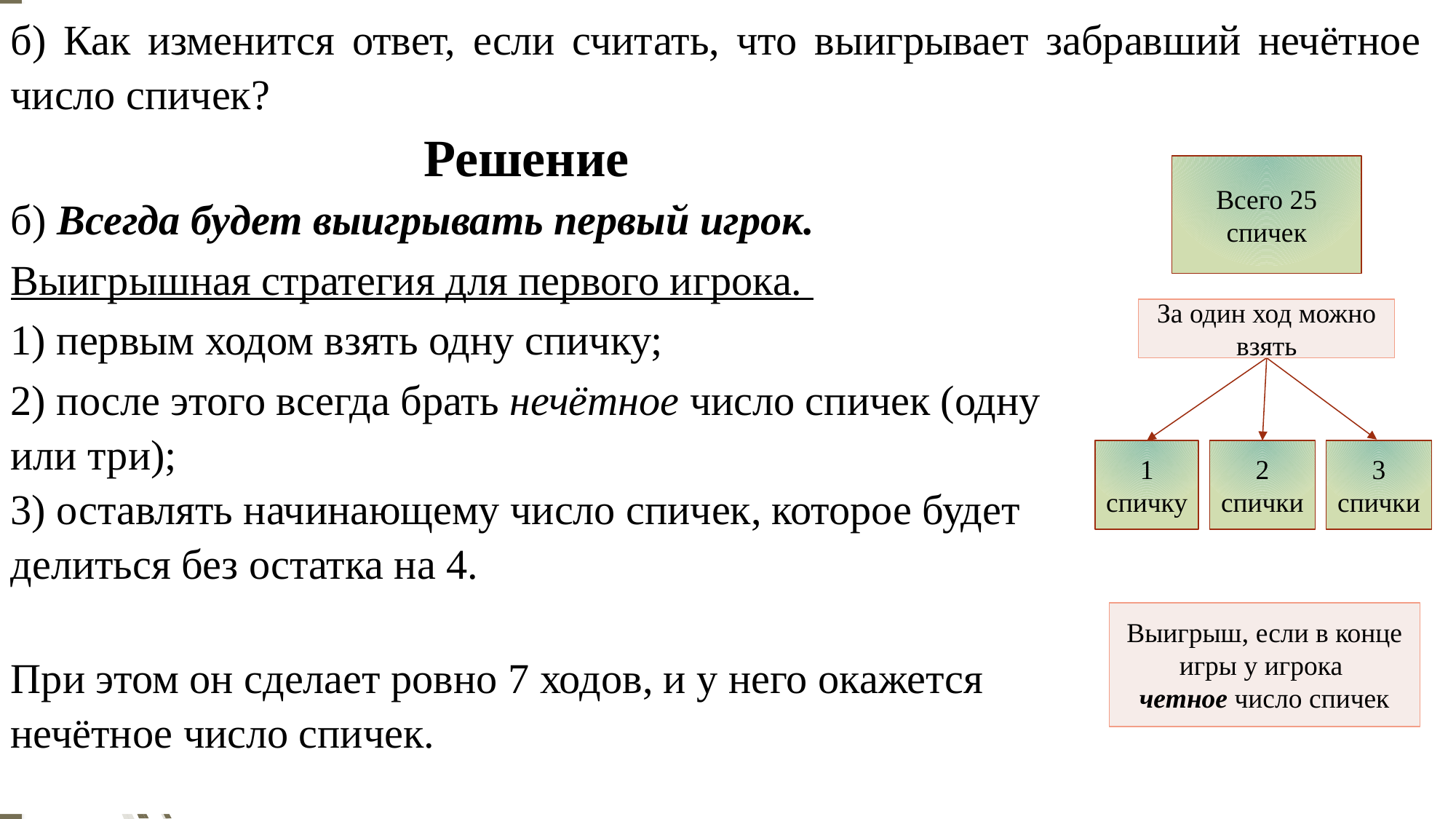

б) Как изменится ответ, если считать, что выигрывает забравший нечётное число спичек?
# Решение
Всего 25 спичек
За один ход можно взять
1 спичку
2 спички
3 спички
Выигрыш, если в конце игры у игрока
четное число спичек
б) Всегда будет выигрывать первый игрок.
Выигрышная стратегия для первого игрока.
1) первым ходом взять одну спичку;
2) после этого всегда брать нечётное число спичек (одну или три); 
3) оставлять начинающему число спичек, которое будет делиться без остатка на 4.
При этом он сделает ровно 7 ходов, и у него окажется нечётное число спичек.